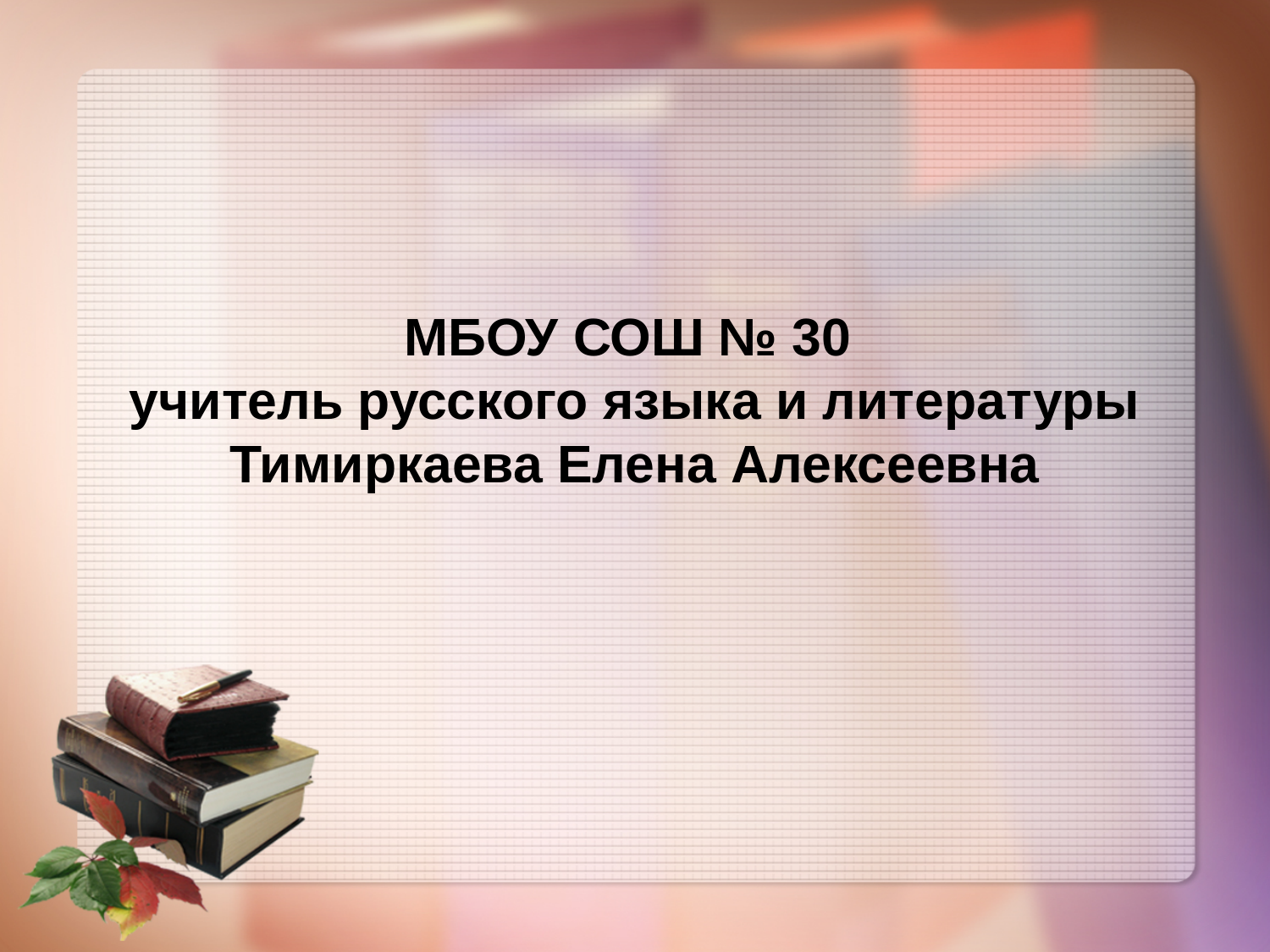

# МБОУ СОШ № 30 учитель русского языка и литературы Тимиркаева Елена Алексеевна